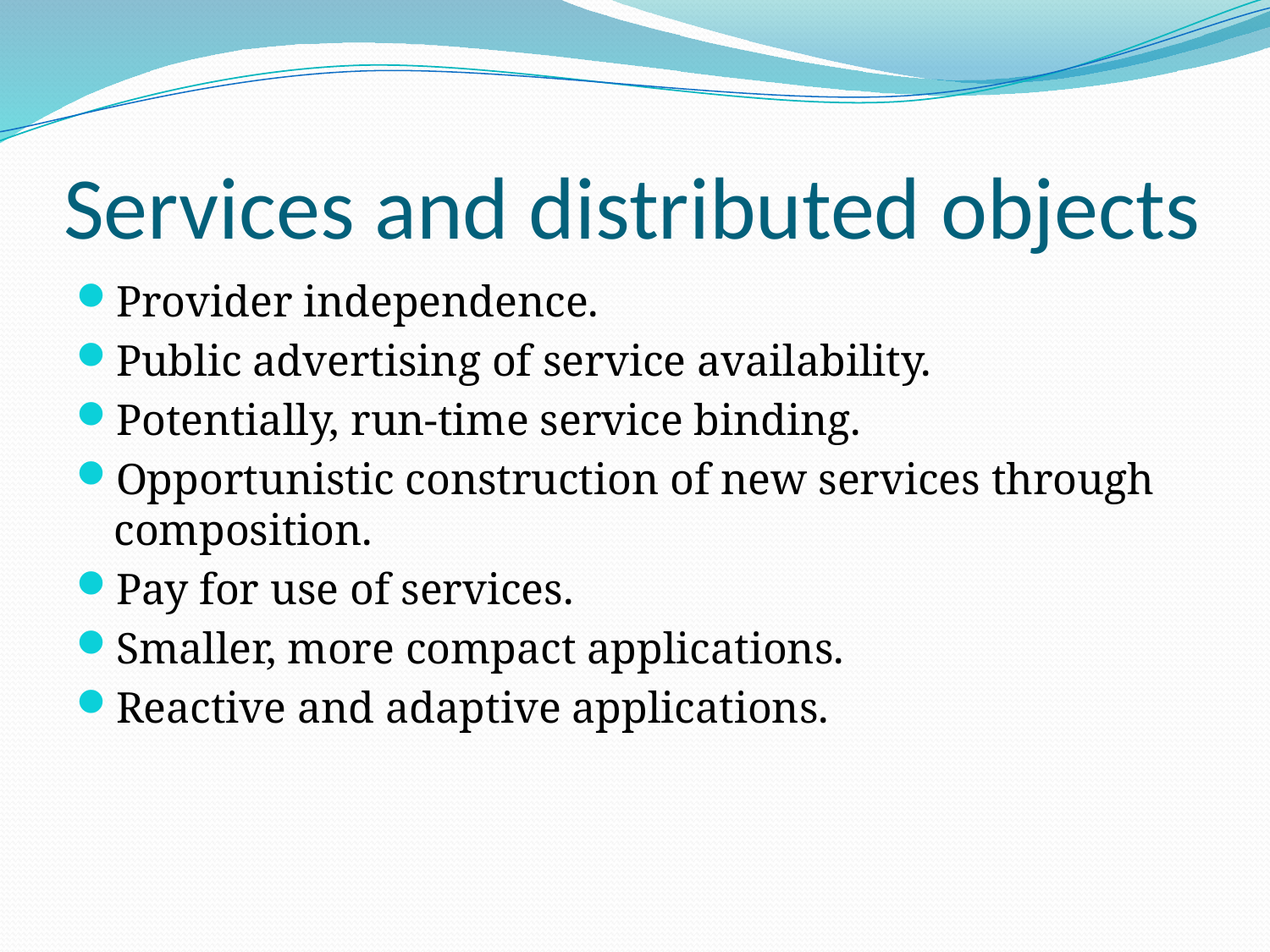

# Services and distributed objects
Provider independence.
Public advertising of service availability.
Potentially, run-time service binding.
Opportunistic construction of new services through composition.
Pay for use of services.
Smaller, more compact applications.
Reactive and adaptive applications.